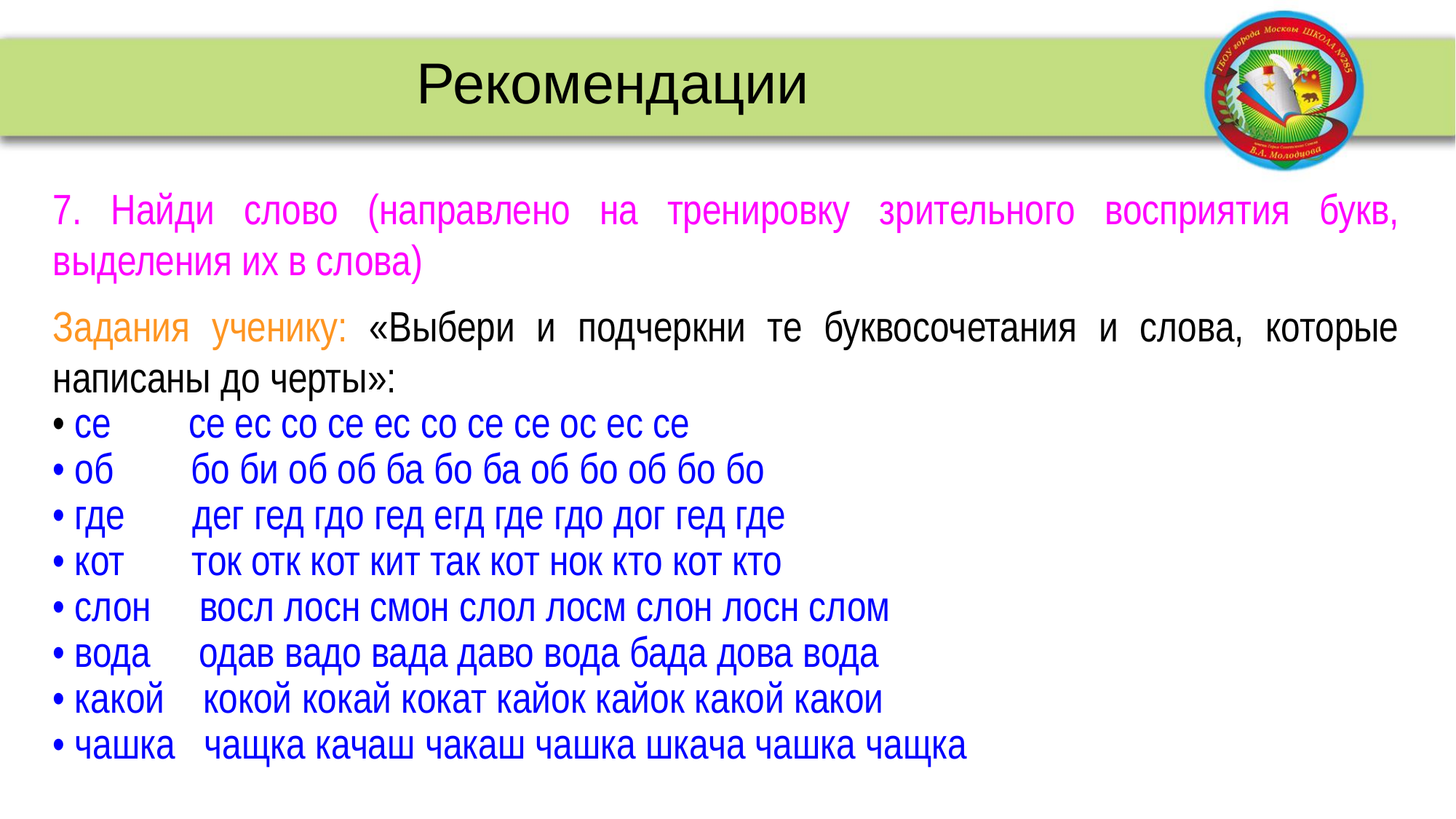

Рекомендации
# 7. Найди слово (направлено на тренировку зрительного восприятия букв, выделения их в слова)
Задания ученику: «Выбери и подчеркни те буквосочетания и слова, которые написаны до черты»:
• се        се ес со се ес со се се ос ес се
• об        бо би об об ба бо ба об бо об бо бо
• где       дег гед гдо гед егд где гдо дог гед где
• кот       ток отк кот кит так кот нок кто кот кто
• слон     восл лосн смон слол лосм слон лосн слом
• вода     одав вадо вада даво вода бада дова вода
• какой    кокой кокай кокат кайок кайок какой какои
• чашка   чащка качаш чакаш чашка шкача чашка чащка